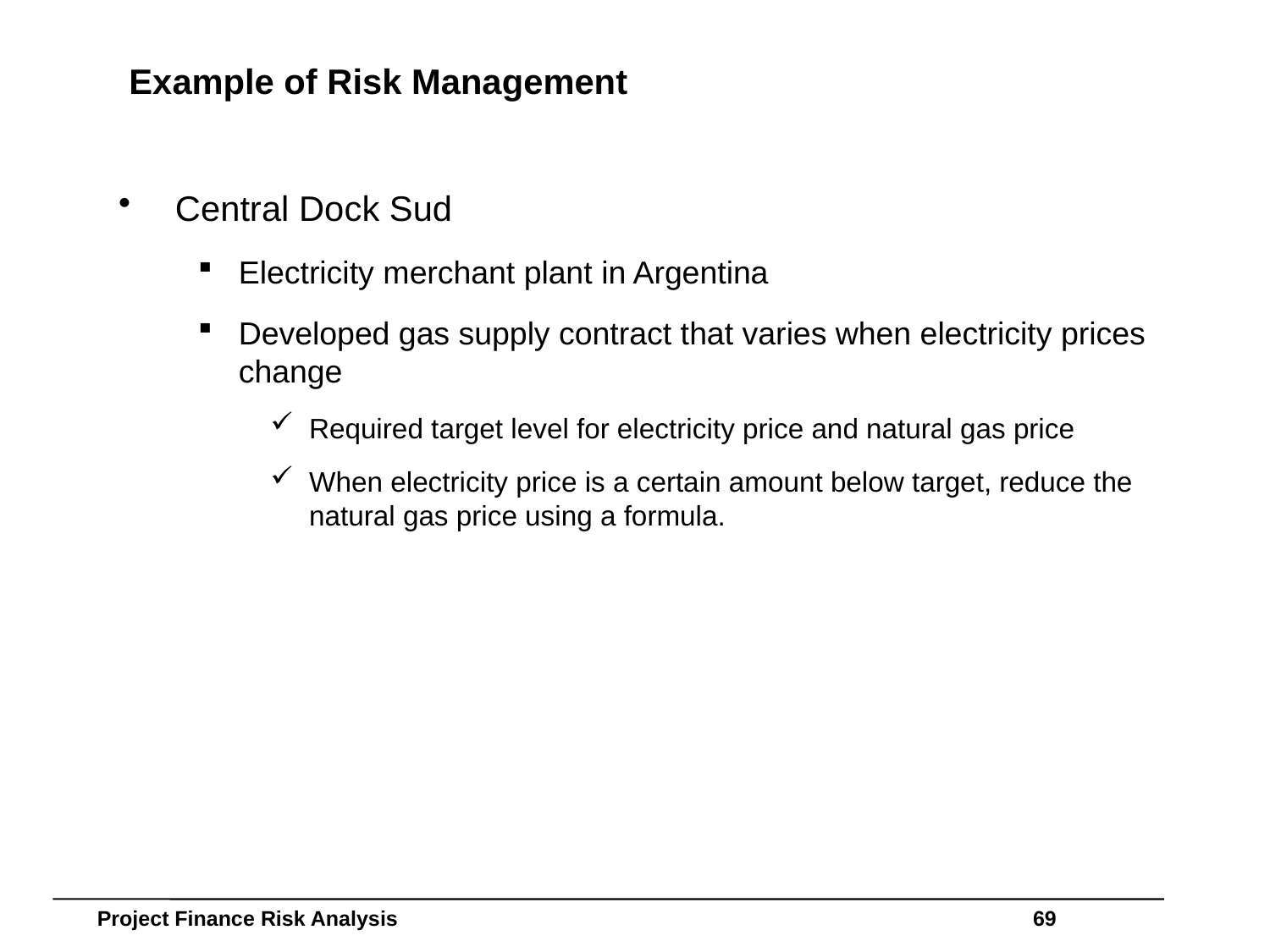

# Example of Risk Management
Central Dock Sud
Electricity merchant plant in Argentina
Developed gas supply contract that varies when electricity prices change
Required target level for electricity price and natural gas price
When electricity price is a certain amount below target, reduce the natural gas price using a formula.